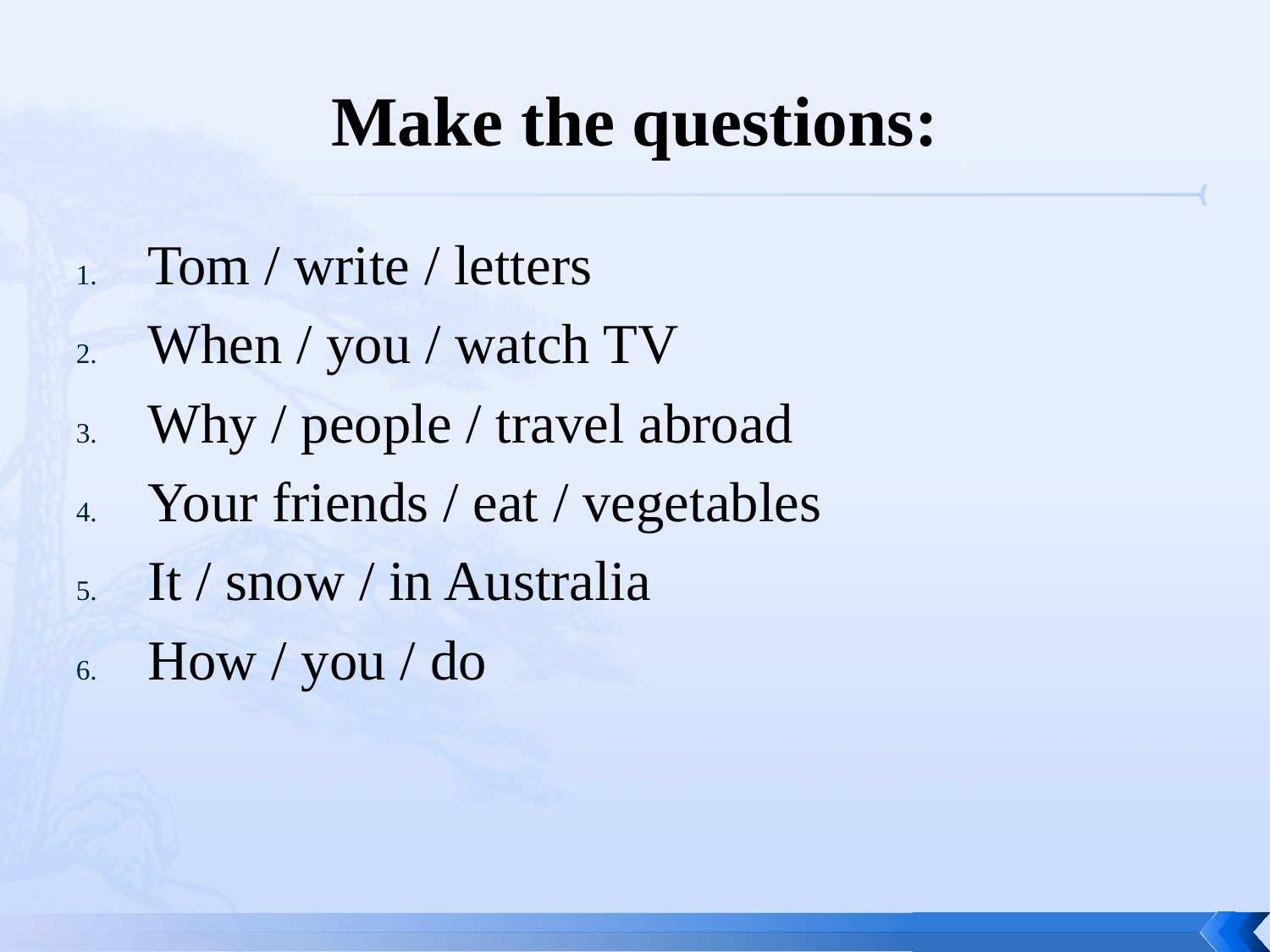

# Make the questions:
Tom / write / letters
When / you / watch TV
Why / people / travel abroad
Your friends / eat / vegetables
It / snow / in Australia
How / you / do